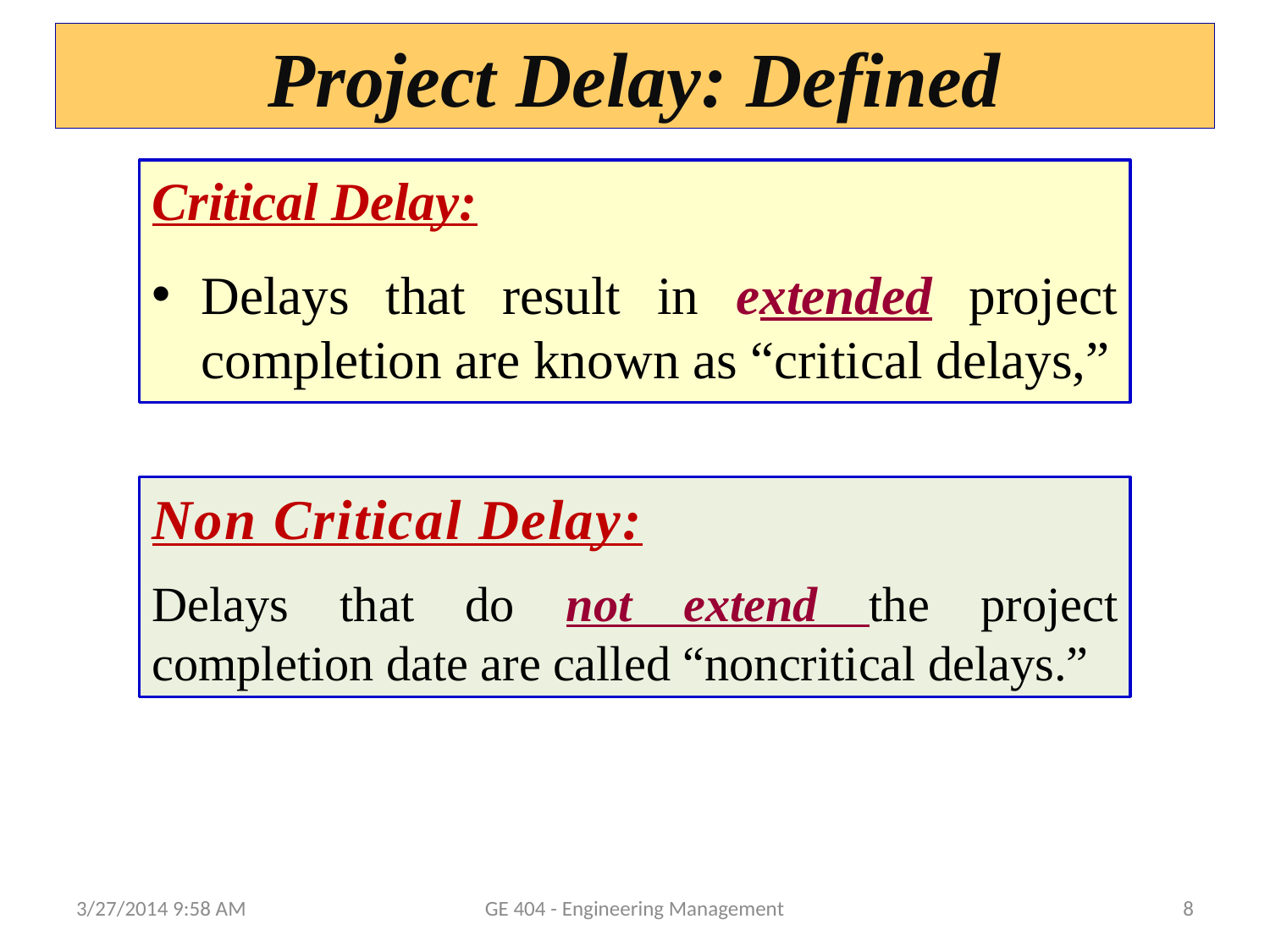

# Project Delay: Defined
Critical Delay:
Delays that result in extended project completion are known as “critical delays,”
Non Critical Delay:
Delays that do not extend the project completion date are called “noncritical delays.”
3/27/2014 9:58 AM
GE 404 - Engineering Management
8